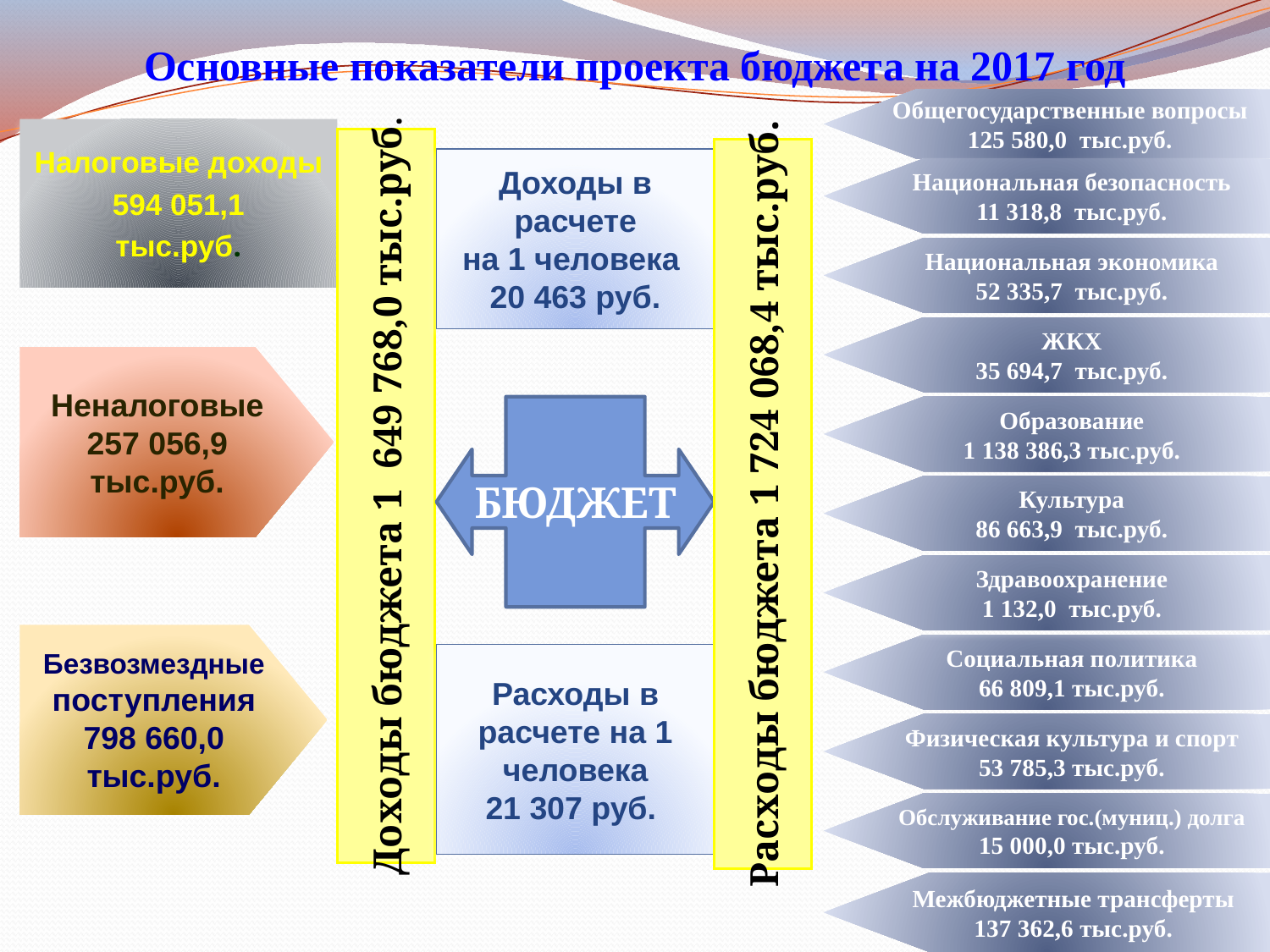

# Основные показатели проекта бюджета на 2017 год
Общегосударственные вопросы
125 580,0  тыс.руб.
Налоговые доходы
594 051,1
тыс.руб.
Доходы бюджета 1  649 768,0 тыс.руб.
Расходы бюджета 1 724 068,4 тыс.руб.
Доходы в расчете
на 1 человека
20 463 руб.
Национальная безопасность
11 318,8  тыс.руб.

Национальная экономика
52 335,7  тыс.руб.
.
ЖКХ
35 694,7  тыс.руб.
Неналоговые 257 056,9 тыс.руб.
БЮДЖЕТ
Образование
1 138 386,3 тыс.руб.
Культура
86 663,9  тыс.руб.
Здравоохранение
1 132,0  тыс.руб.
Безвозмездные поступления
798 660,0 тыс.руб.
Социальная политика
66 809,1 тыс.руб.
Расходы в расчете на 1 человека
21 307 руб.
Физическая культура и спорт
53 785,3 тыс.руб.
Обслуживание гос.(муниц.) долга
15 000,0 тыс.руб.
Межбюджетные трансферты
137 362,6 тыс.руб.